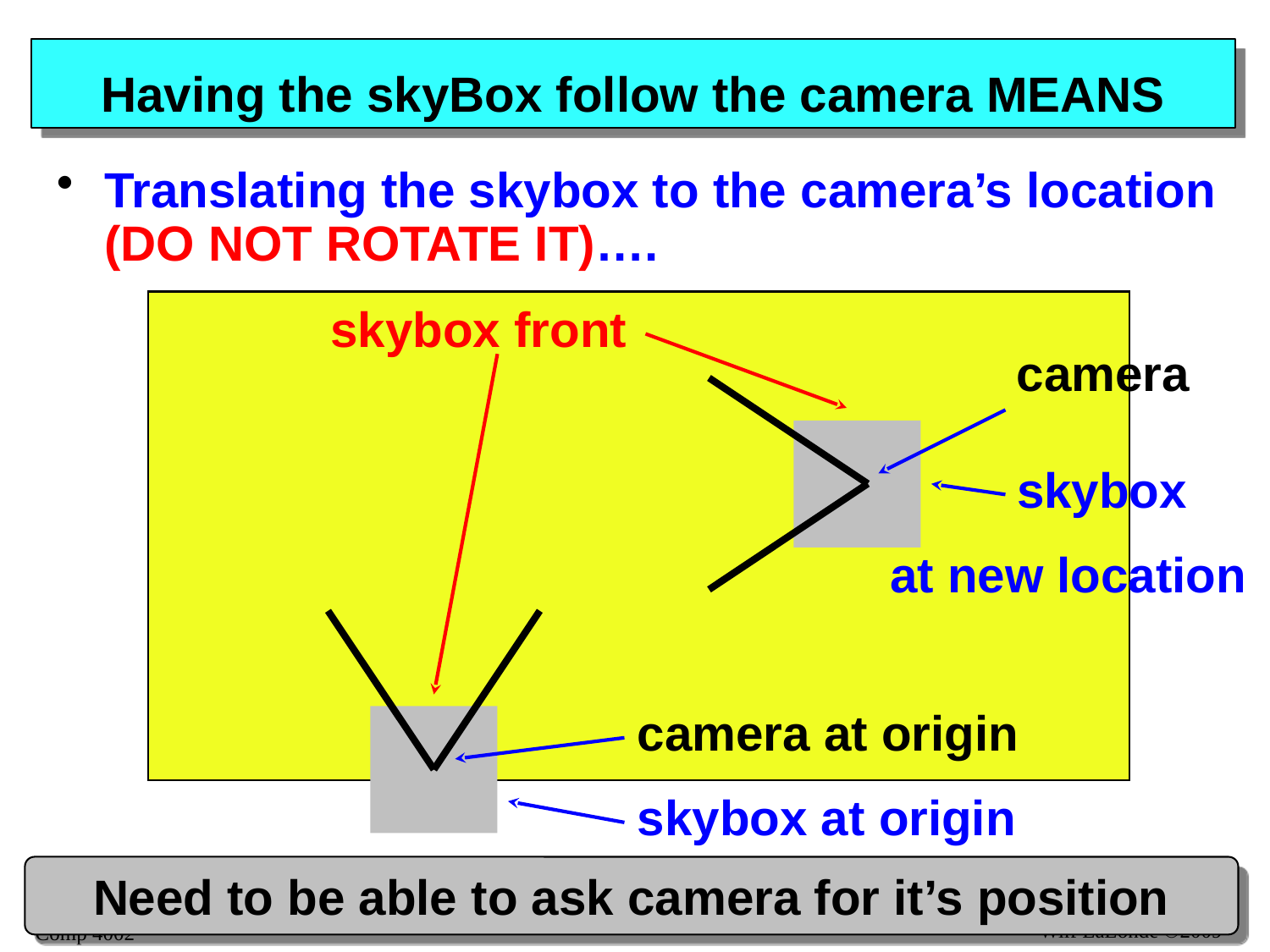

# Having the skyBox follow the camera MEANS
Translating the skybox to the camera’s location (DO NOT ROTATE IT)….

skybox front

camera

skybox

at new location

camera at origin

skybox at origin

Need to be able to ask camera for it’s position